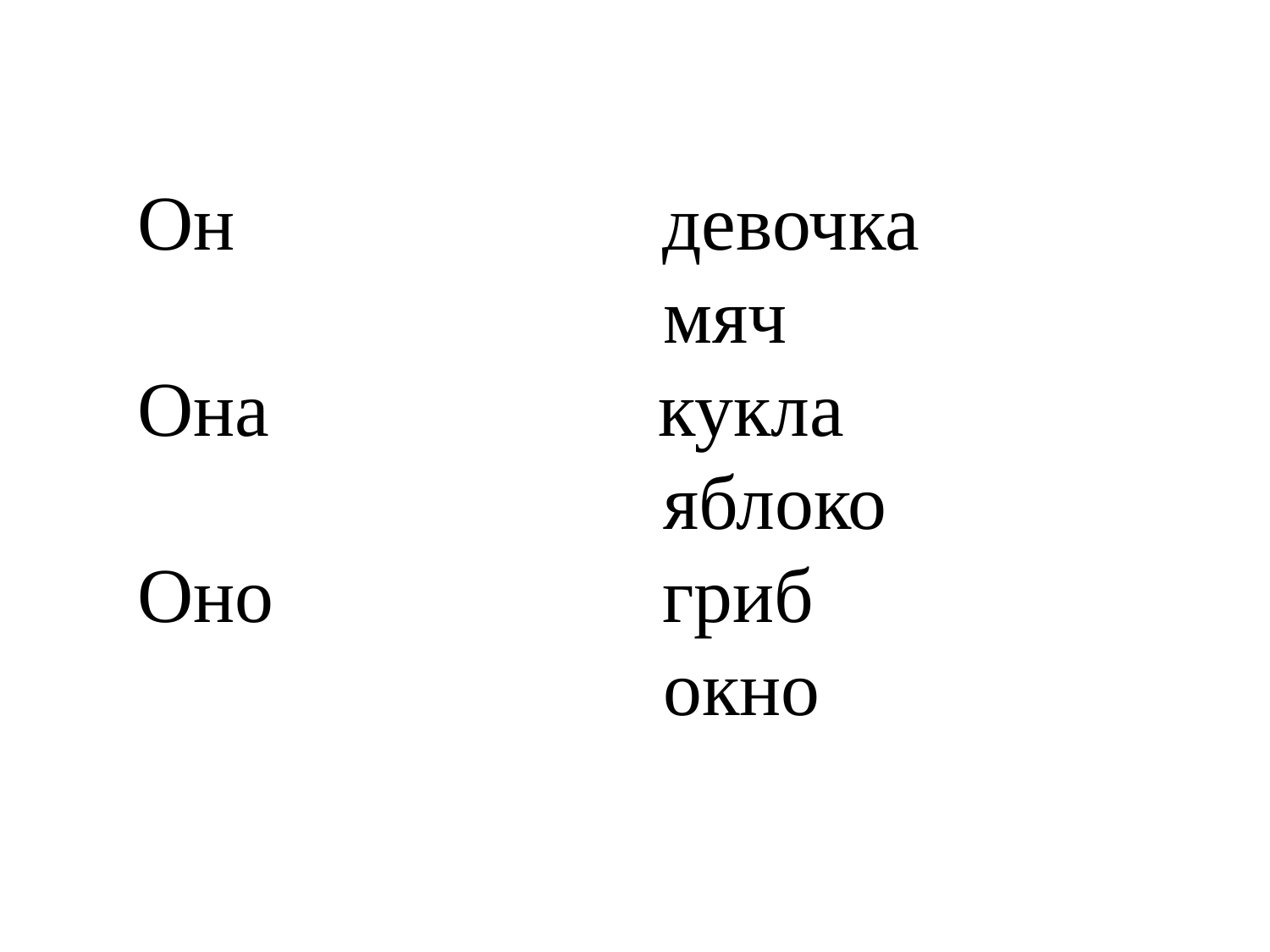

Он                      девочка
                           мяч
Она                    кукла
                           яблоко
Оно                    гриб
                           окно